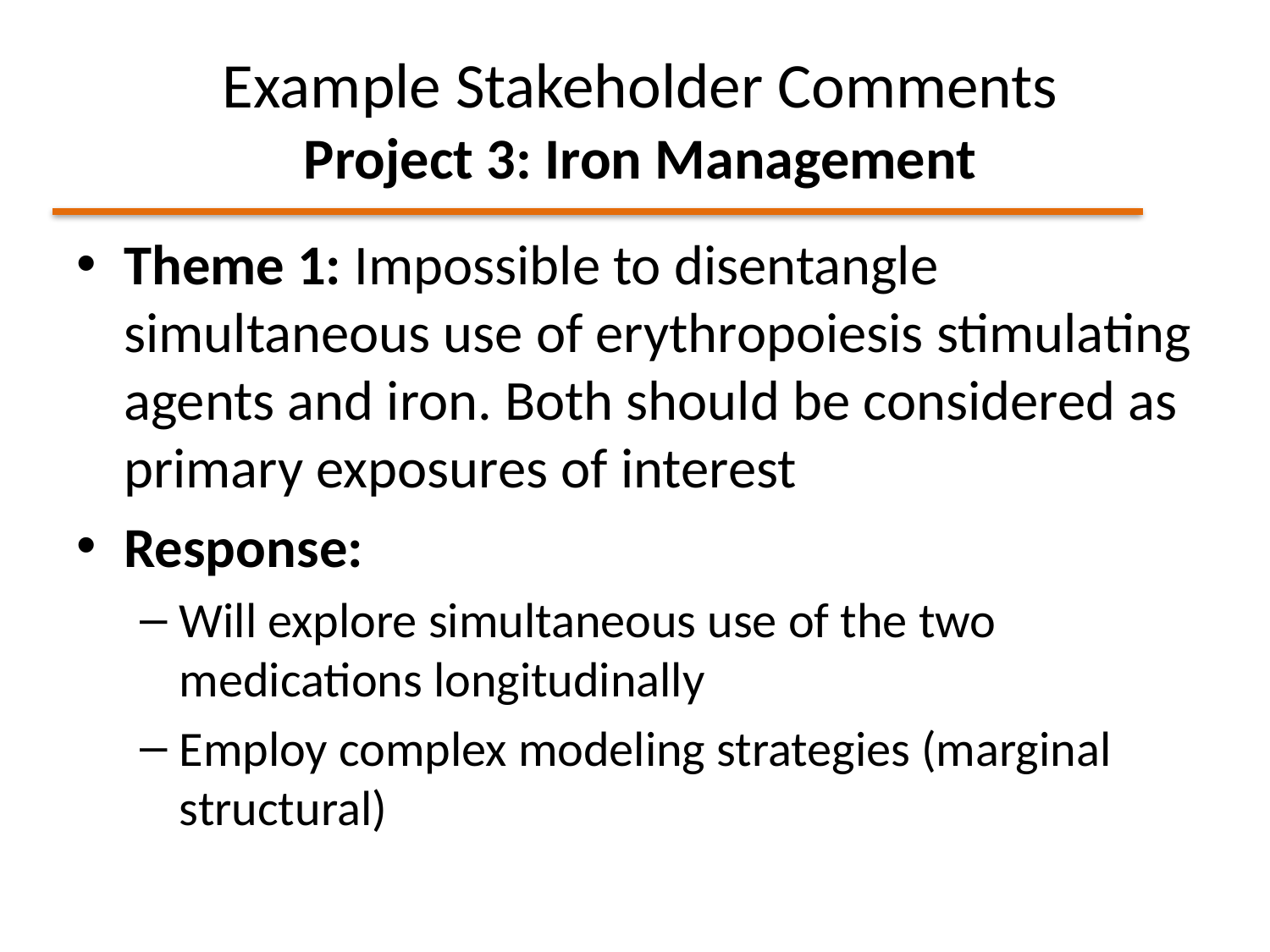

# Example Stakeholder Comments Project 3: Iron Management
Theme 1: Impossible to disentangle simultaneous use of erythropoiesis stimulating agents and iron. Both should be considered as primary exposures of interest
Response:
Will explore simultaneous use of the two medications longitudinally
Employ complex modeling strategies (marginal structural)